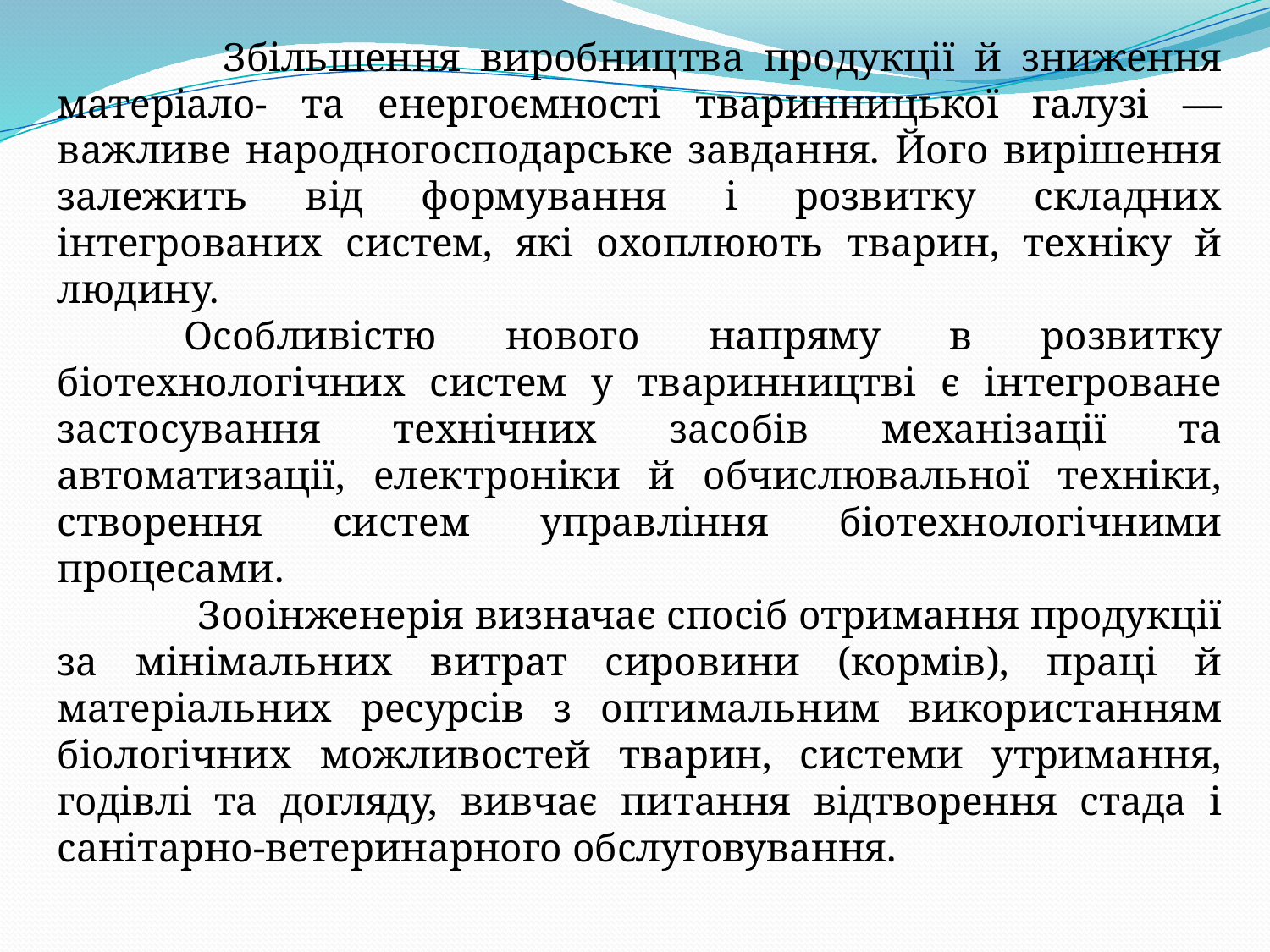

Збільшення виробництва продукції й зниження матеріало- та енергоємності тваринницької галузі — важливе народногосподарське завдання. Його вирішення залежить від формування і розвитку складних інтегрованих систем, які охоплюють тварин, техніку й людину.
	Особливістю нового напряму в розвитку біотехнологічних систем у тваринництві є інтегроване застосування технічних засобів механізації та автоматизації, електроніки й обчислювальної техніки, створення систем управління біотехнологічними процесами.
   	 Зооінженерія визначає спосіб отримання продукції за мінімальних витрат сировини (кормів), праці й матеріальних ресурсів з оптимальним використанням біологічних можливостей тварин, системи утримання, годівлі та догляду, вивчає питання відтворення стада і санітарно-ветеринарного обслуговування.